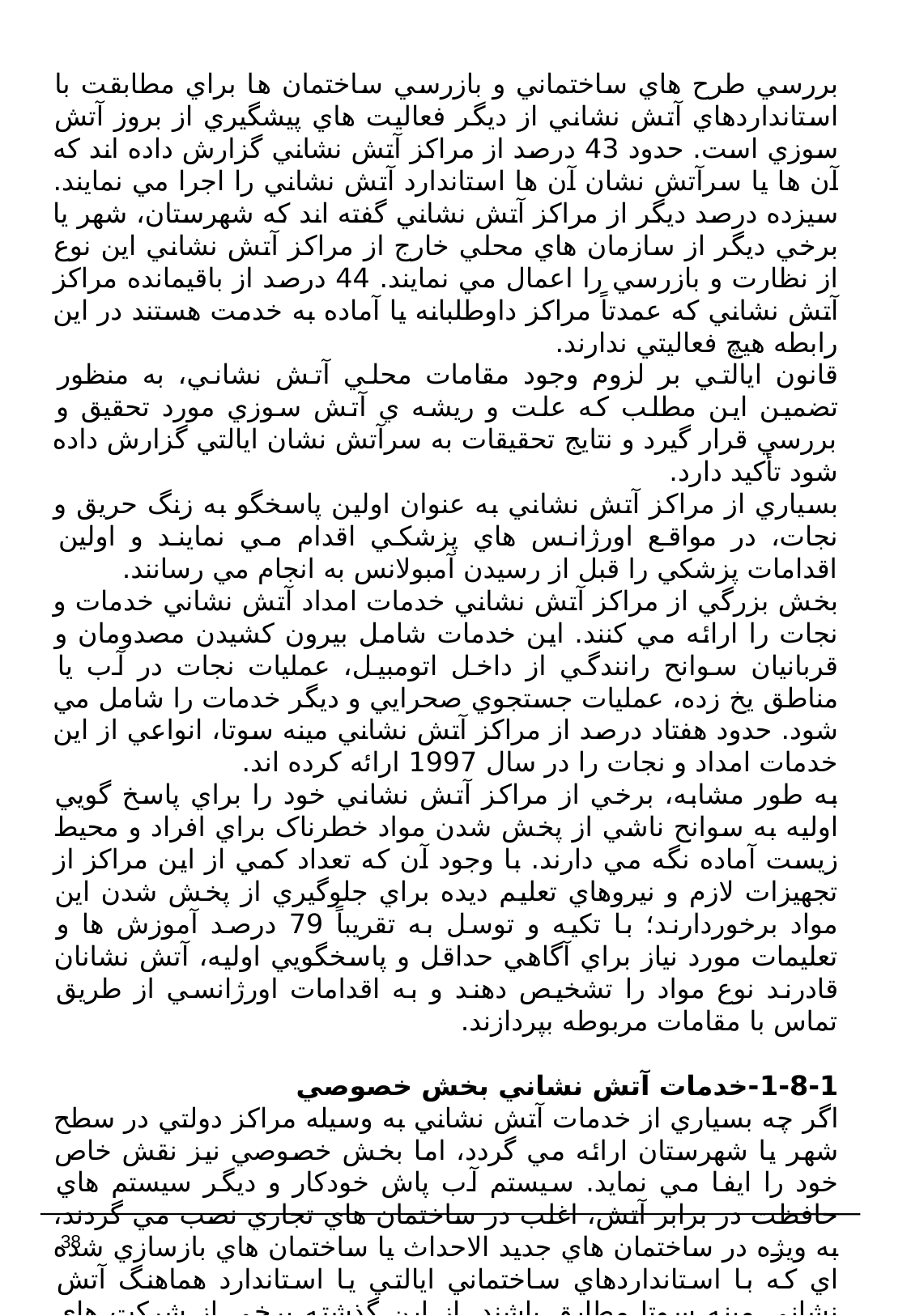

بررسي طرح هاي ساختماني و بازرسي ساختمان ها براي مطابقت با استانداردهاي آتش نشاني از ديگر فعاليت هاي پيشگيري از بروز آتش سوزي است. حدود 43 درصد از مراکز آتش نشاني گزارش داده اند که آن ها يا سرآتش نشان آن ها استاندارد آتش نشاني را اجرا مي نمايند. سيزده درصد ديگر از مراکز آتش نشاني گفته اند که شهرستان، شهر يا برخي ديگر از سازمان هاي محلي خارج از مراکز آتش نشاني اين نوع از نظارت و بازرسي را اعمال مي نمايند. 44 درصد از باقيمانده مراکز آتش نشاني که عمدتاً مراکز داوطلبانه يا آماده به خدمت هستند در اين رابطه هيچ فعاليتي ندارند.
قانون ايالتي بر لزوم وجود مقامات محلي آتش نشاني، به منظور تضمين اين مطلب که علت و ريشه ي آتش سوزي مورد تحقيق و بررسي قرار گيرد و نتايج تحقيقات به سرآتش نشان ايالتي گزارش داده شود تأکيد دارد.
بسياري از مراکز آتش نشاني به عنوان اولين پاسخگو به زنگ حريق و نجات، در مواقع اورژانس هاي پزشکي اقدام مي نمايند و اولين اقدامات پزشکي را قبل از رسيدن آمبولانس به انجام مي رسانند.
بخش بزرگي از مراکز آتش نشاني خدمات امداد آتش نشاني خدمات و نجات را ارائه مي کنند. اين خدمات شامل بيرون کشيدن مصدومان و قربانيان سوانح رانندگي از داخل اتومبيل، عمليات نجات در آب يا مناطق يخ زده، عمليات جستجوي صحرايي و ديگر خدمات را شامل مي شود. حدود هفتاد درصد از مراکز آتش نشاني مينه سوتا، انواعي از اين خدمات امداد و نجات را در سال 1997 ارائه کرده اند.
به طور مشابه، برخي از مراکز آتش نشاني خود را براي پاسخ گويي اوليه به سوانح ناشي از پخش شدن مواد خطرناک براي افراد و محيط زيست آماده نگه مي دارند. با وجود آن که تعداد کمي از اين مراکز از تجهيزات لازم و نيروهاي تعليم ديده براي جلوگيري از پخش شدن اين مواد برخوردارند؛ با تکيه و توسل به تقريباً 79 درصد آموزش ها و تعليمات مورد نياز براي آگاهي حداقل و پاسخگويي اوليه، آتش نشانان قادرند نوع مواد را تشخيص دهند و به اقدامات اورژانسي از طريق تماس با مقامات مربوطه بپردازند.

1-8-1-خدمات آتش نشاني بخش خصوصي
اگر چه بسياري از خدمات آتش نشاني به وسيله مراکز دولتي در سطح شهر يا شهرستان ارائه مي گردد، اما بخش خصوصي نيز نقش خاص خود را ايفا مي نمايد. سيستم آب پاش خودکار و ديگر سيستم هاي حافظت در برابر آتش، اغلب در ساختمان هاي تجاري نصب مي گردند، به ويژه در ساختمان هاي جديد الاحداث يا ساختمان هاي بازسازي شده اي که با استانداردهاي ساختماني ايالتي يا استاندارد هماهنگ آتش نشاني مينه سوتا مطابق باشند. از اين گذشته برخي از شرکت هاي تجاري، نظير پالايشگاه هاي نفت، با توجه به ريسک بالاي آتش سوزي؛ گروه هاي آتش نشاني خاص خود را استخدام مي نمايند.

38